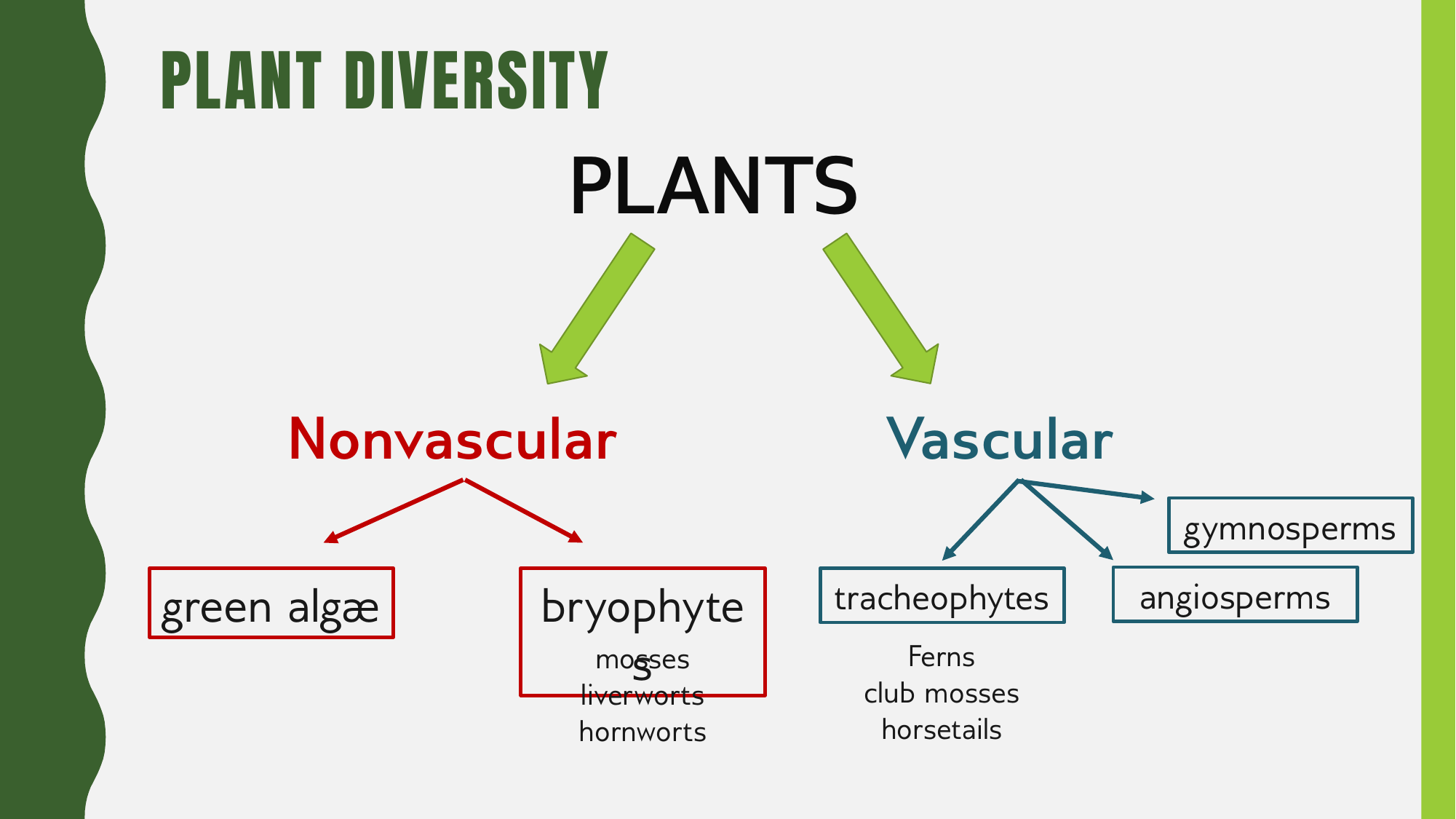

# Plant Diversity
PLANTS

Nonvascular
Vascular
gymnosperms
angiosperms
tracheophytes
green algae
bryophytes
Ferns
club mosses
horsetails
mosses liverworts
hornworts